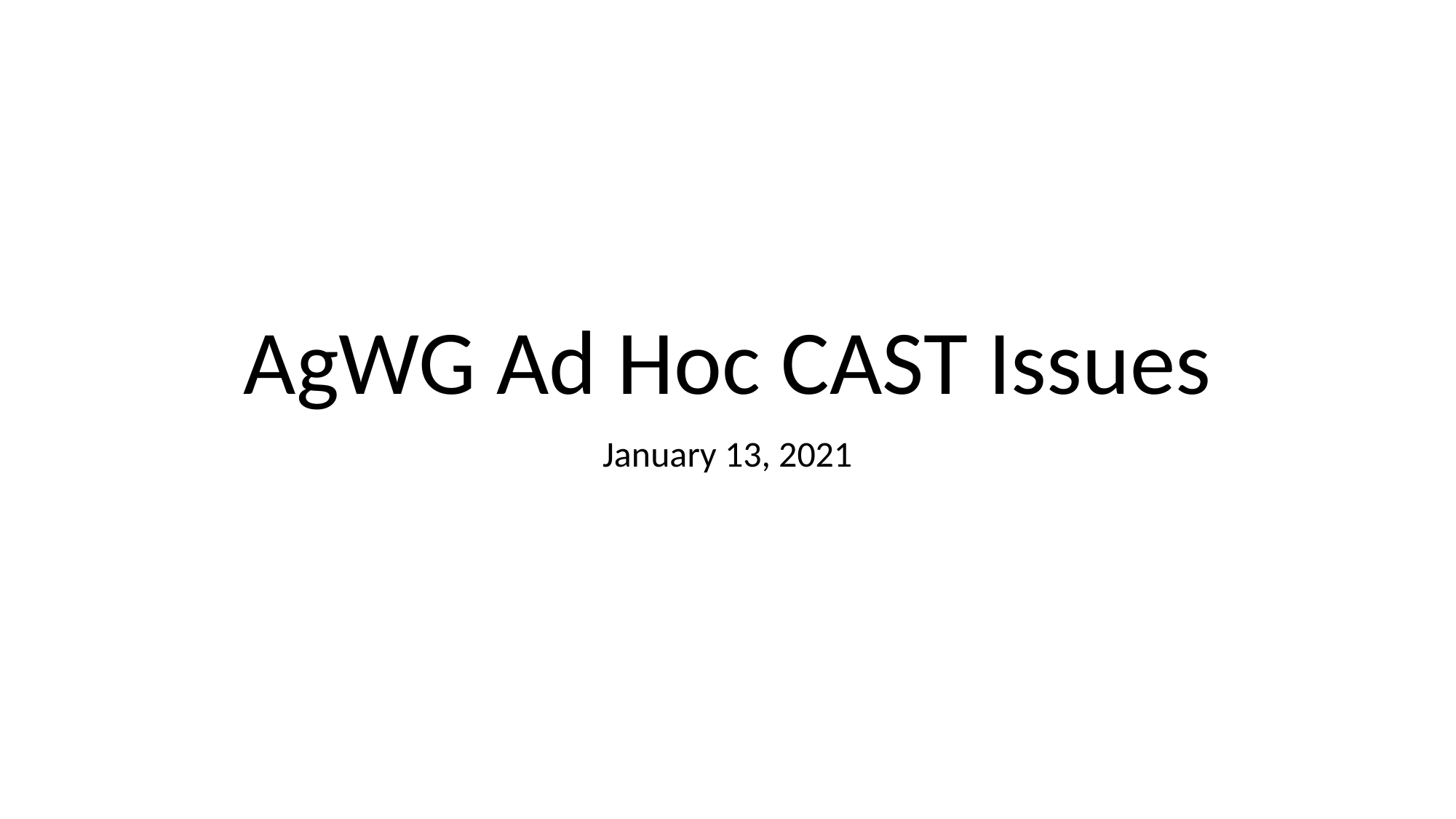

# AgWG Ad Hoc CAST Issues
January 13, 2021